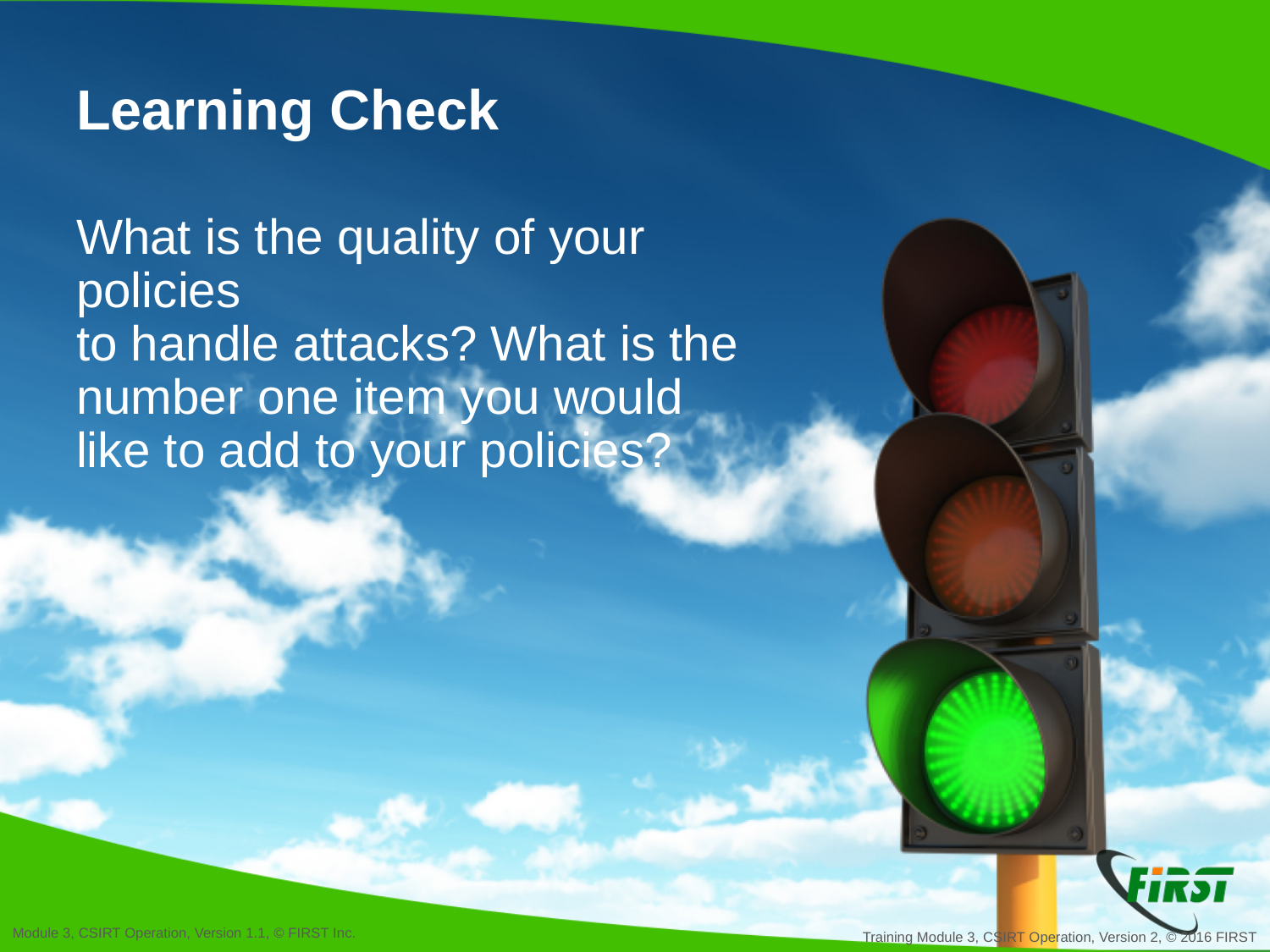

# Learning Check
What is the quality of your policies
to handle attacks? What is the
number one item you would
like to add to your policies?
Training Module 3, CSIRT Operation, Version 2, © 2016 FIRST